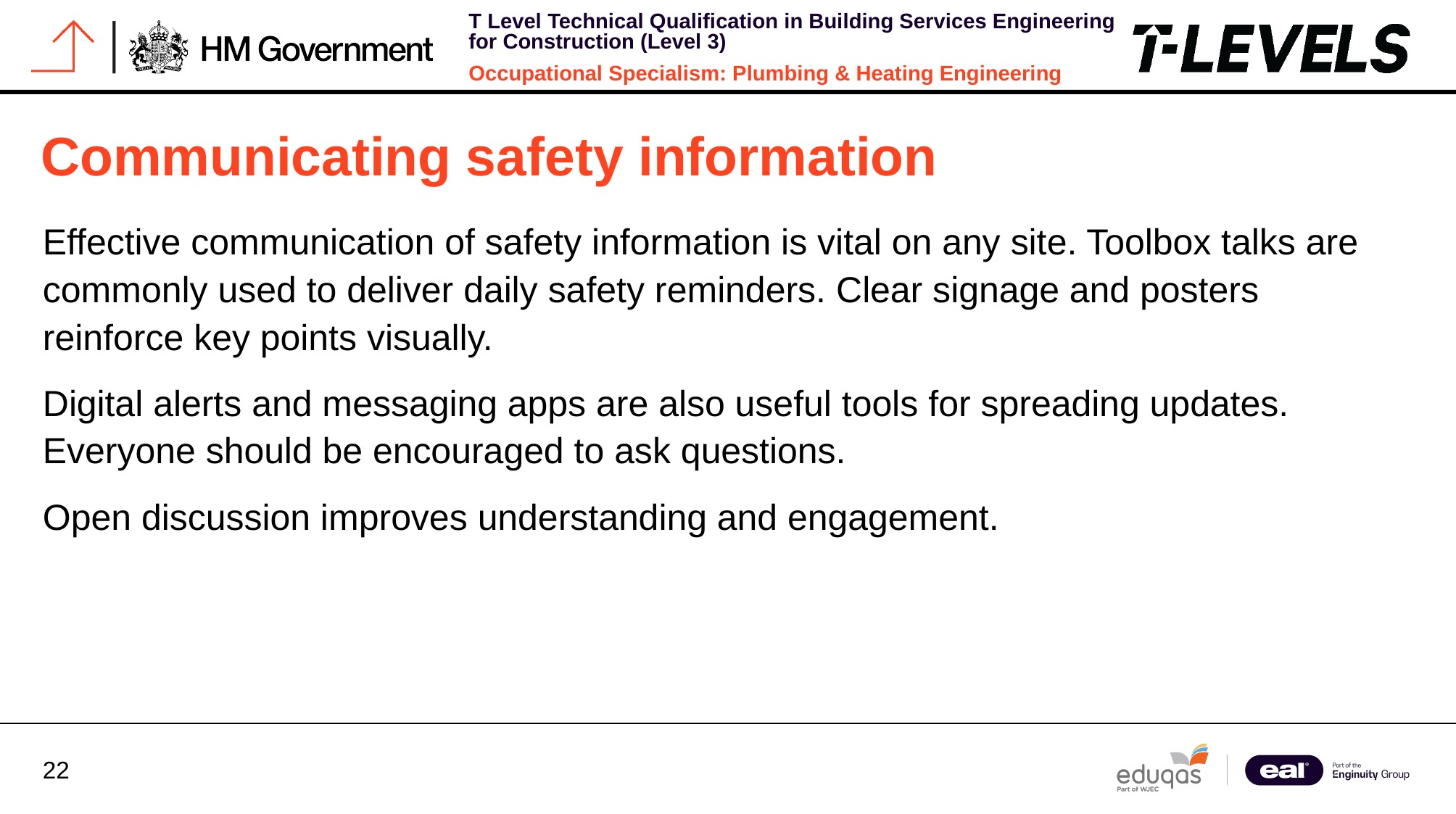

# Communicating safety information
Effective communication of safety information is vital on any site. Toolbox talks are commonly used to deliver daily safety reminders. Clear signage and posters reinforce key points visually.
Digital alerts and messaging apps are also useful tools for spreading updates. Everyone should be encouraged to ask questions.
Open discussion improves understanding and engagement.